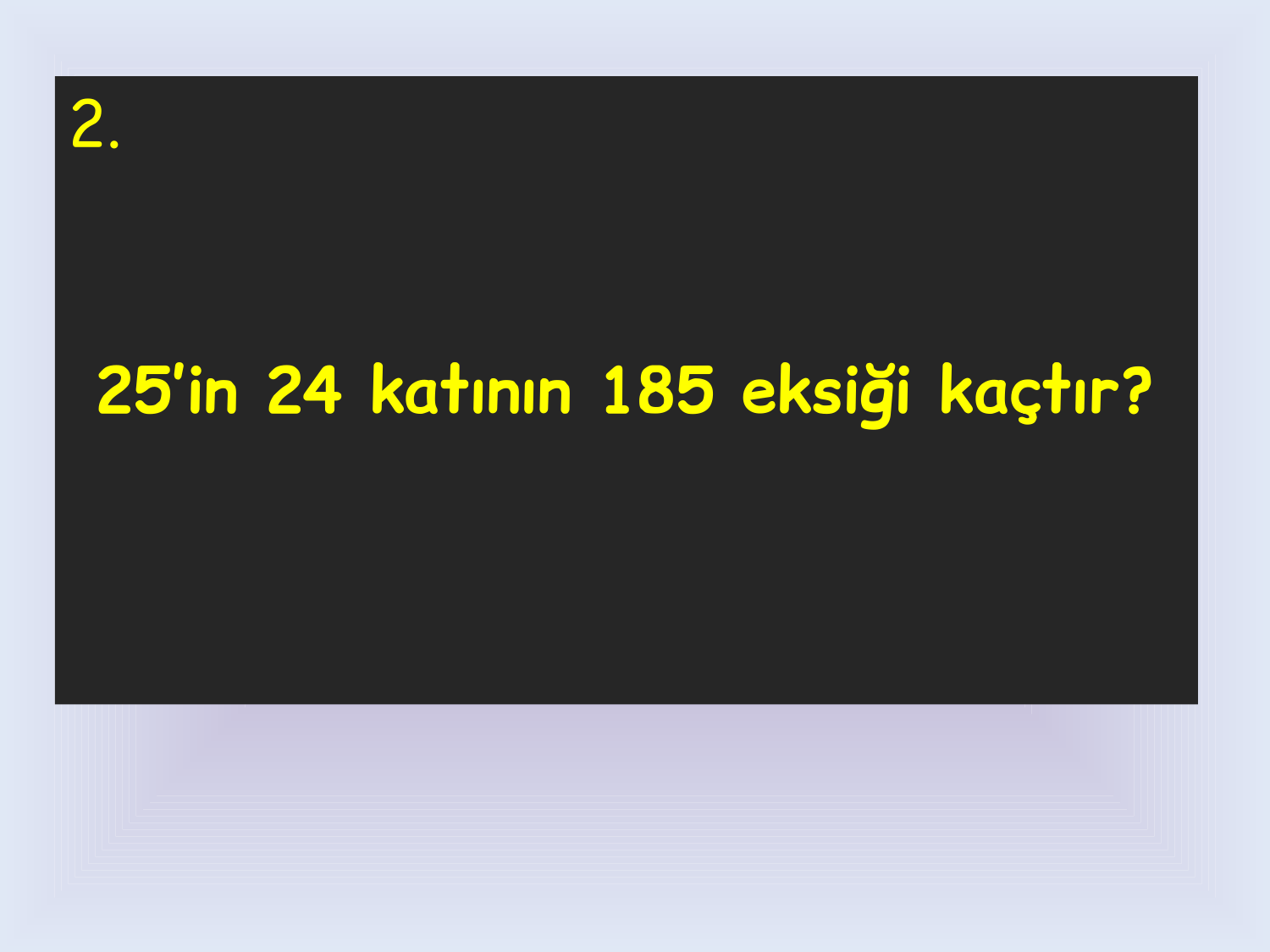

2.

 25’in 24 katının 185 eksiği kaçtır?